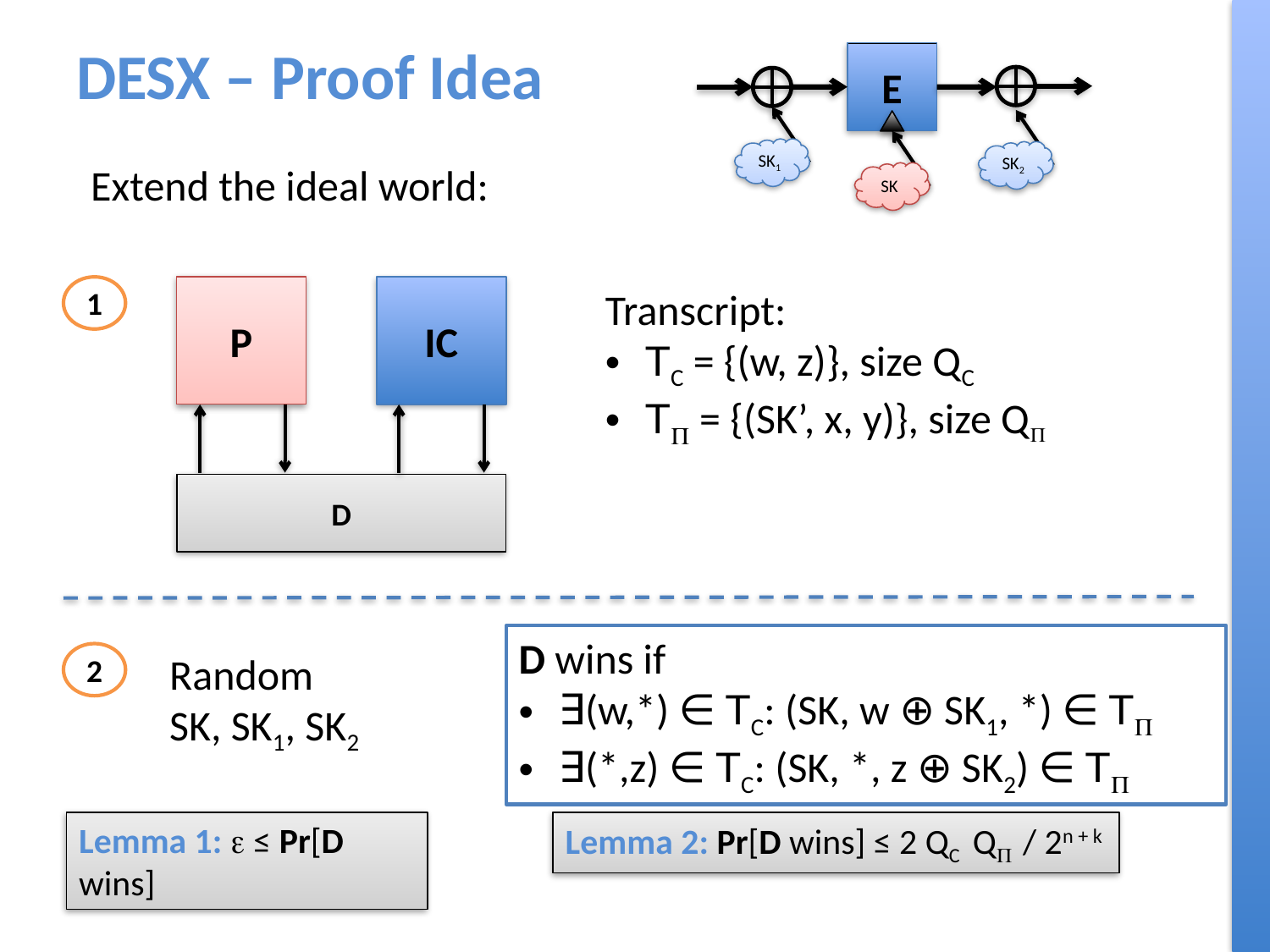

# DESX – Proof Idea
E

SK1
SK2
SK
Extend the ideal world:
P
Transcript:
TC = {(w, z)}, size QC
TΠ = {(SK’, x, y)}, size QΠ
1
IC
D
D wins if
∃(w,*) ∈ TC: (SK, w ⊕ SK1, *) ∈ TΠ
∃(*,z) ∈ TC: (SK, *, z ⊕ SK2) ∈ TΠ
Random
SK, SK1, SK2
2
Lemma 1: ε ≤ Pr[D wins]
Lemma 2: Pr[D wins] ≤ 2 QC  QΠ / 2n + k